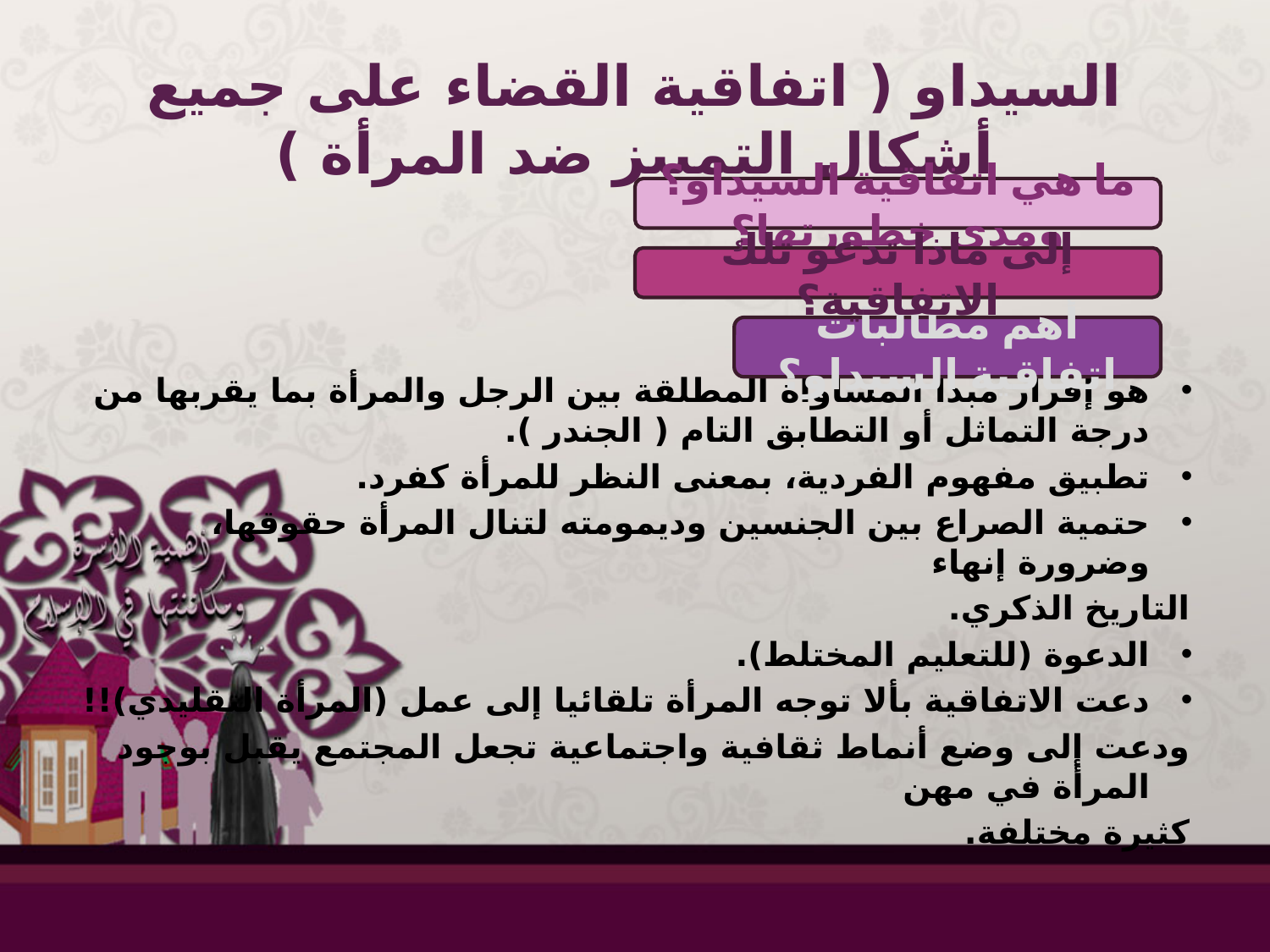

# السيداو ( اتفاقية القضاء على جميع أشكال التمييز ضد المرأة )
ما هي اتفاقية السيداو؟ ومدى خطورتها؟
إلى ماذا تدعو تلك الاتفاقية؟

هو إقرار مبدأ المساواة المطلقة بين الرجل والمرأة بما يقربها من درجة التماثل أو التطابق التام ( الجندر ).
تطبيق مفهوم الفردية، بمعنى النظر للمرأة كفرد.
حتمية الصراع بين الجنسين وديمومته لتنال المرأة حقوقها، وضرورة إنهاء
التاريخ الذكري.
الدعوة (للتعليم المختلط).
دعت الاتفاقية بألا توجه المرأة تلقائيا إلى عمل (المرأة التقليدي)!!
ودعت إلى وضع أنماط ثقافية واجتماعية تجعل المجتمع يقبل بوجود المرأة في مهن
كثيرة مختلفة.
أهم مطالبات اتفاقية السيداو؟